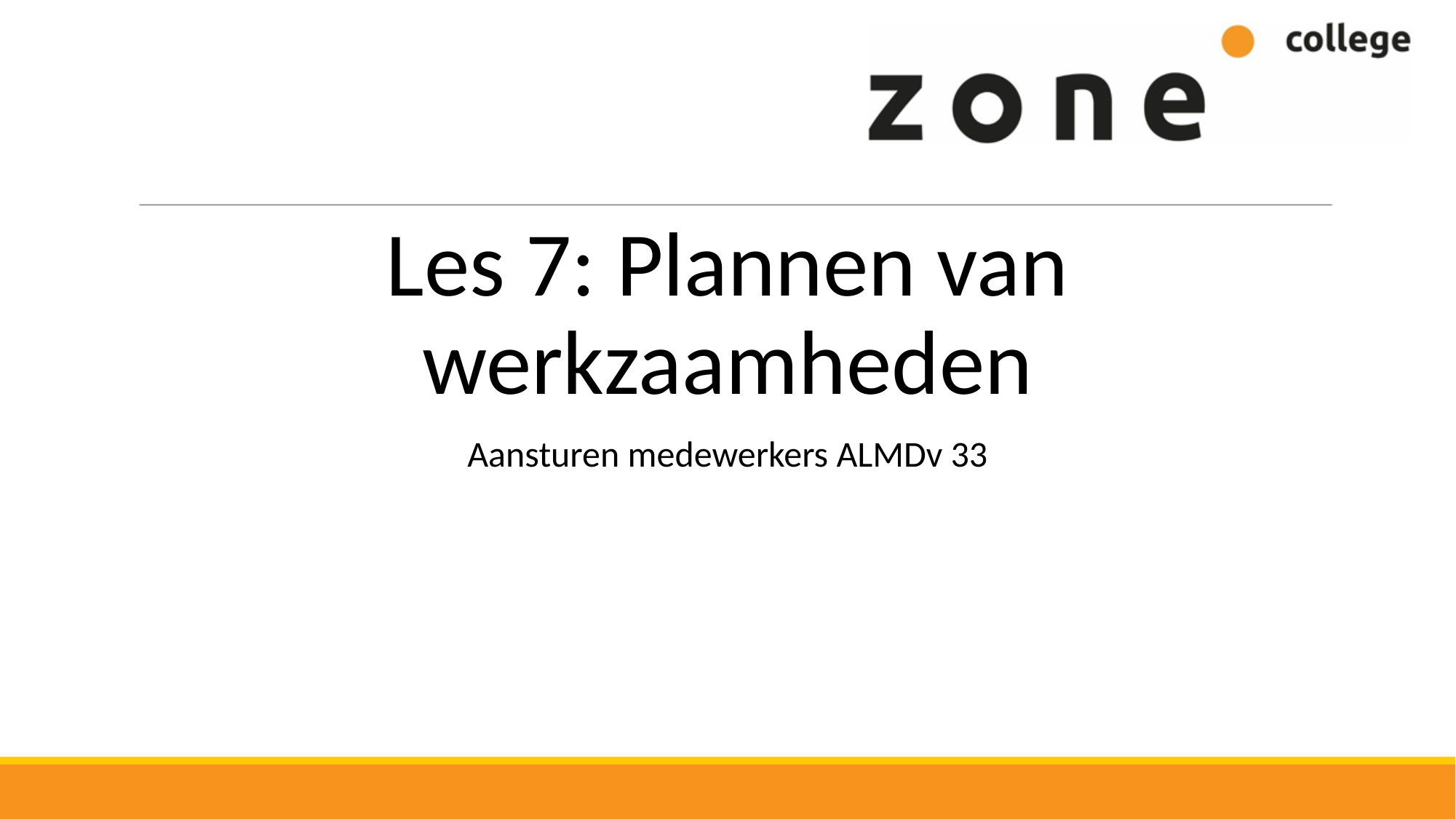

# Les 7: Plannen van werkzaamheden
Aansturen medewerkers ALMDv 33